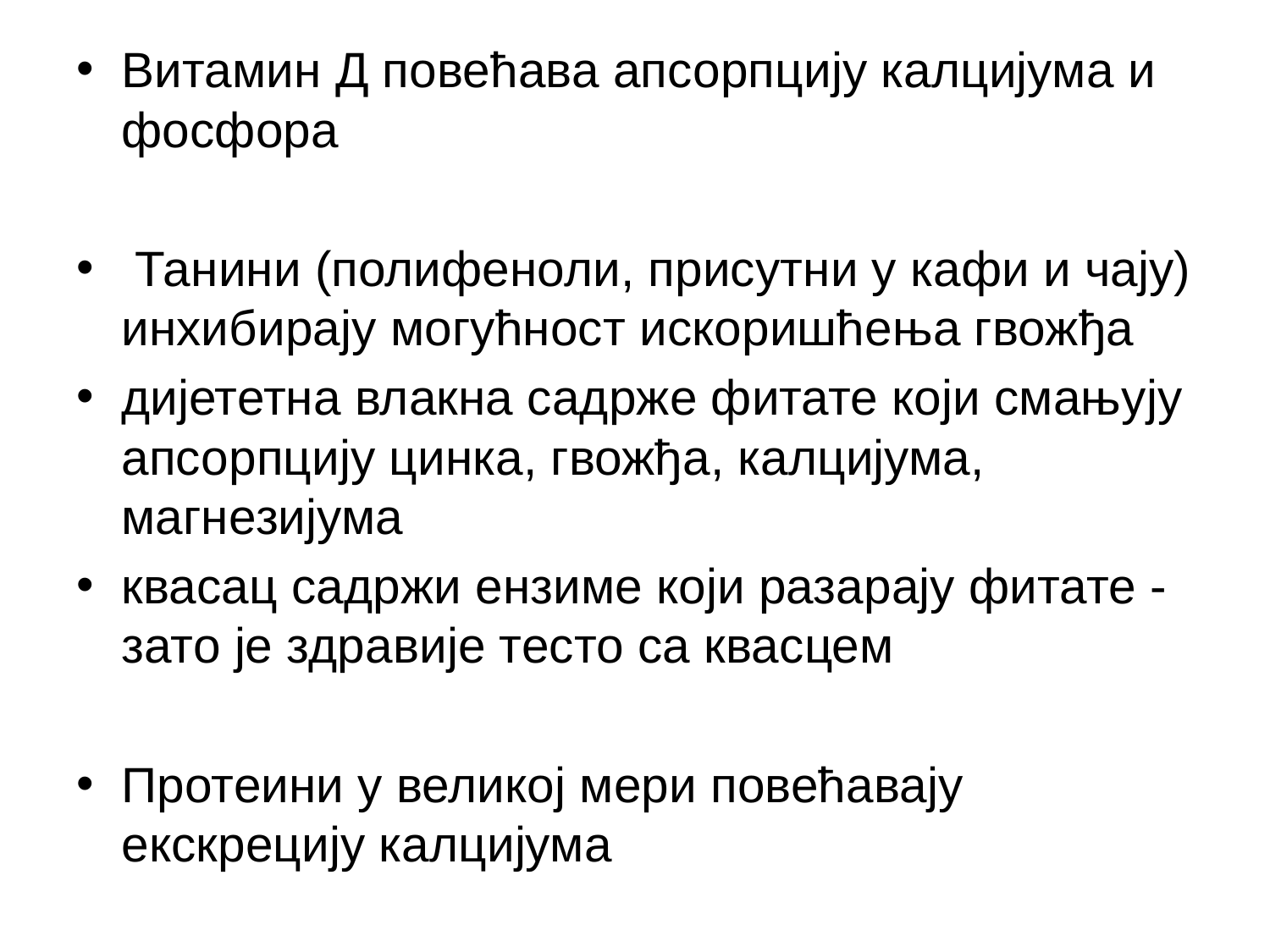

Витамин Д повећава апсорпцију калцијума и фосфора

 Танини (полифеноли, присутни у кафи и чају) инхибирају могућност искоришћења гвожђа
дијететна влакна садрже фитате који смањују апсорпцију цинка, гвожђа, калцијума, магнезијума
квасац садржи ензиме који разарају фитате - зато је здравије тесто са квасцем

Протеини у великој мери повећавају екскрецију калцијума